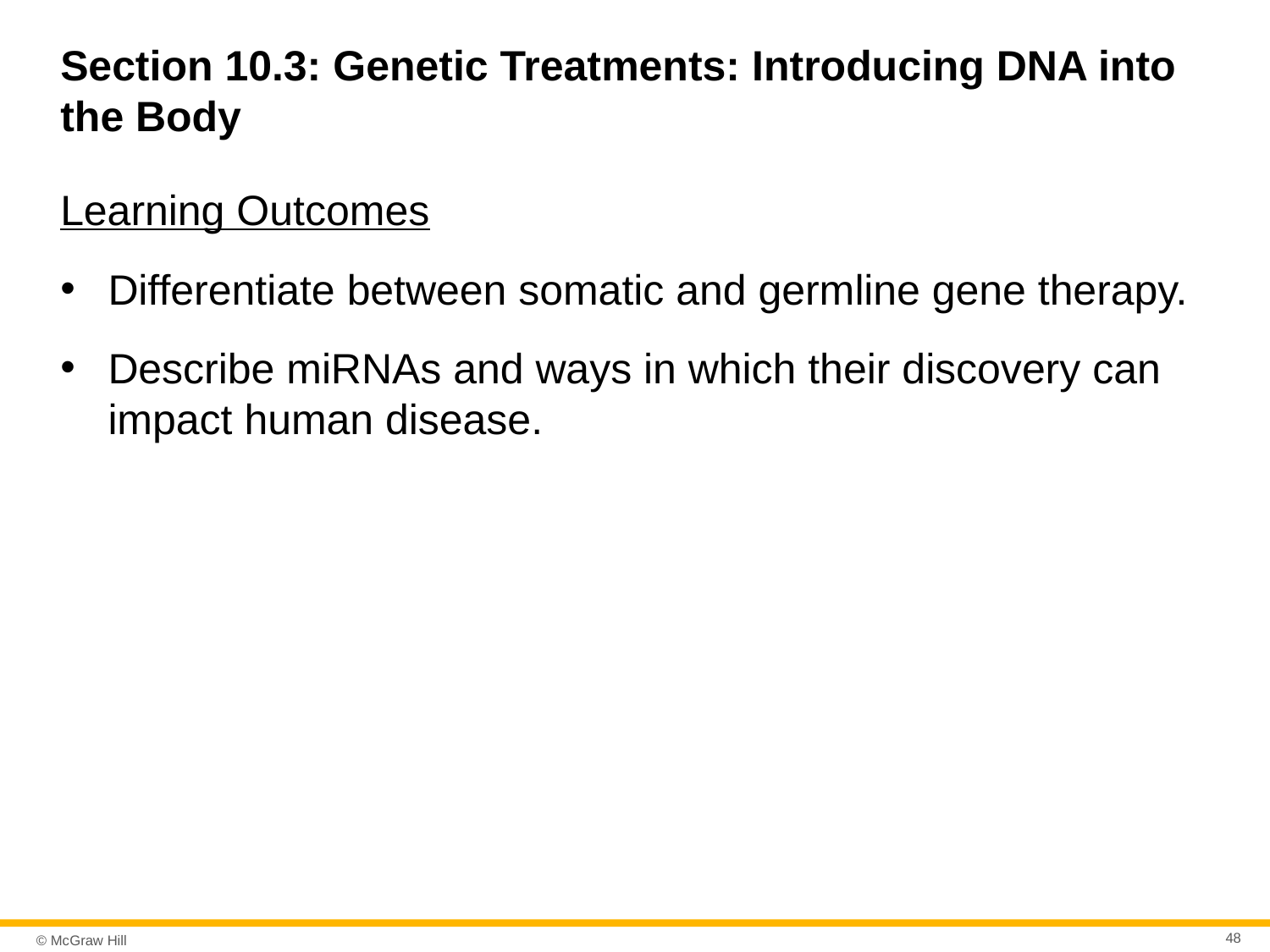

# Section 10.3: Genetic Treatments: Introducing DNA into the Body
Learning Outcomes
Differentiate between somatic and germline gene therapy.
Describe miRNAs and ways in which their discovery can impact human disease.